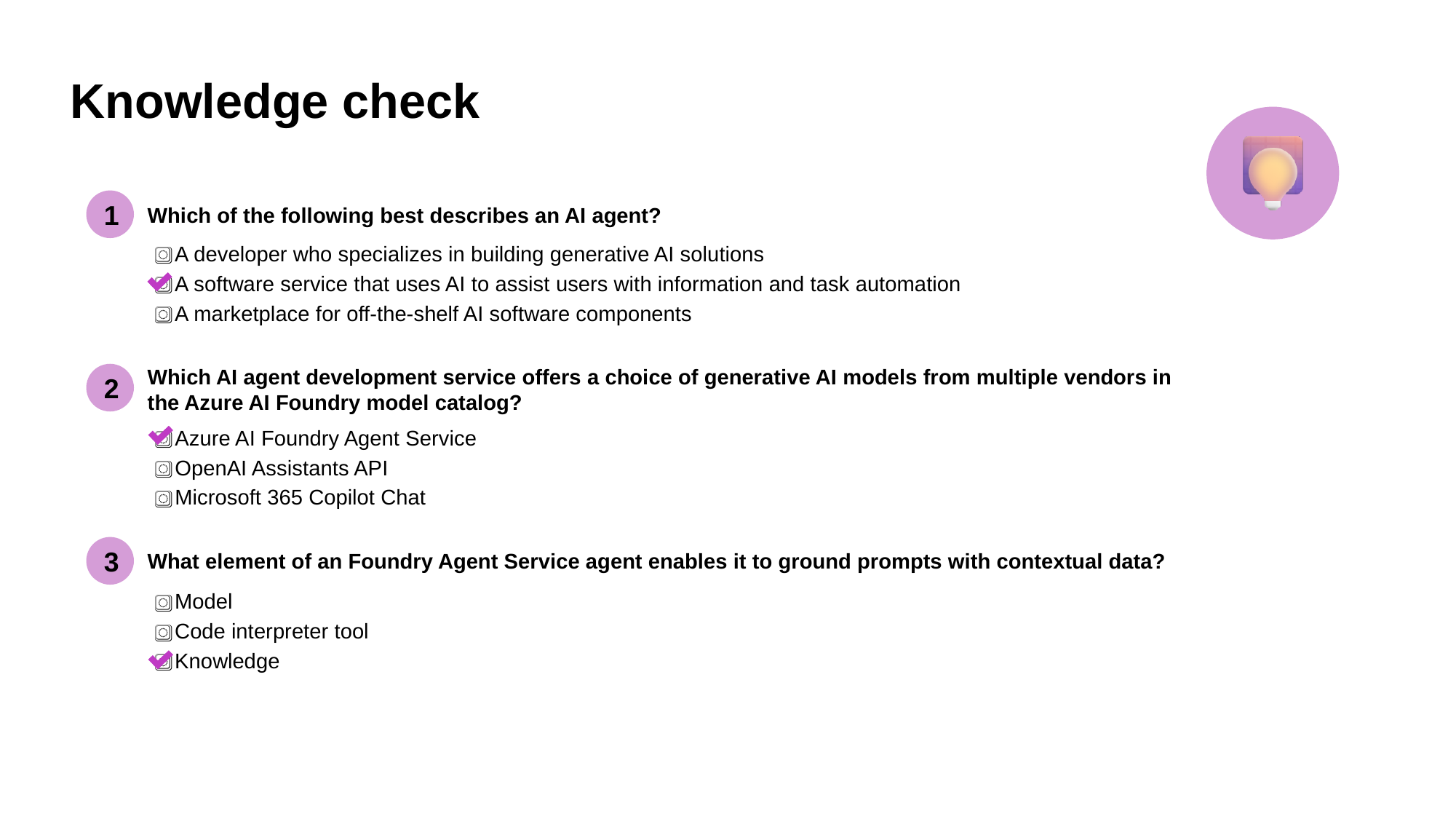

# Knowledge check
1
Which of the following best describes an AI agent?
A developer who specializes in building generative AI solutions
A software service that uses AI to assist users with information and task automation
A marketplace for off-the-shelf AI software components

Which AI agent development service offers a choice of generative AI models from multiple vendors in the Azure AI Foundry model catalog?
2
Azure AI Foundry Agent Service
OpenAI Assistants API
Microsoft 365 Copilot Chat

3
What element of an Foundry Agent Service agent enables it to ground prompts with contextual data?
Model
Code interpreter tool
Knowledge